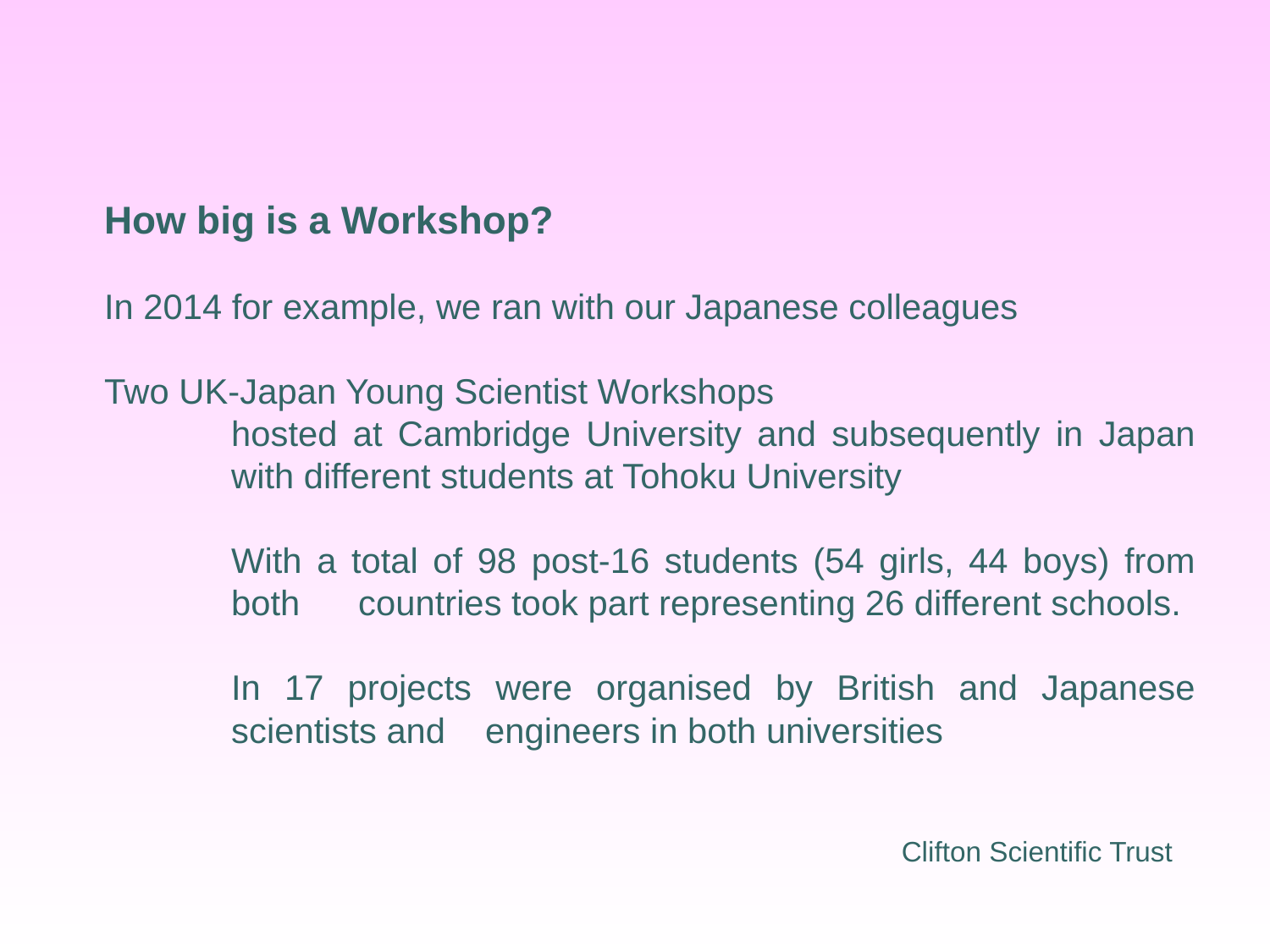

How big is a Workshop?

In 2014 for example, we ran with our Japanese colleagues

Two UK-Japan Young Scientist Workshops
hosted at Cambridge University and subsequently in Japan with different students at Tohoku University

With a total of 98 post-16 students (54 girls, 44 boys) from both 	countries took part representing 26 different schools.

In 17 projects were organised by British and Japanese scientists and 	engineers in both universities
Clifton Scientific Trust